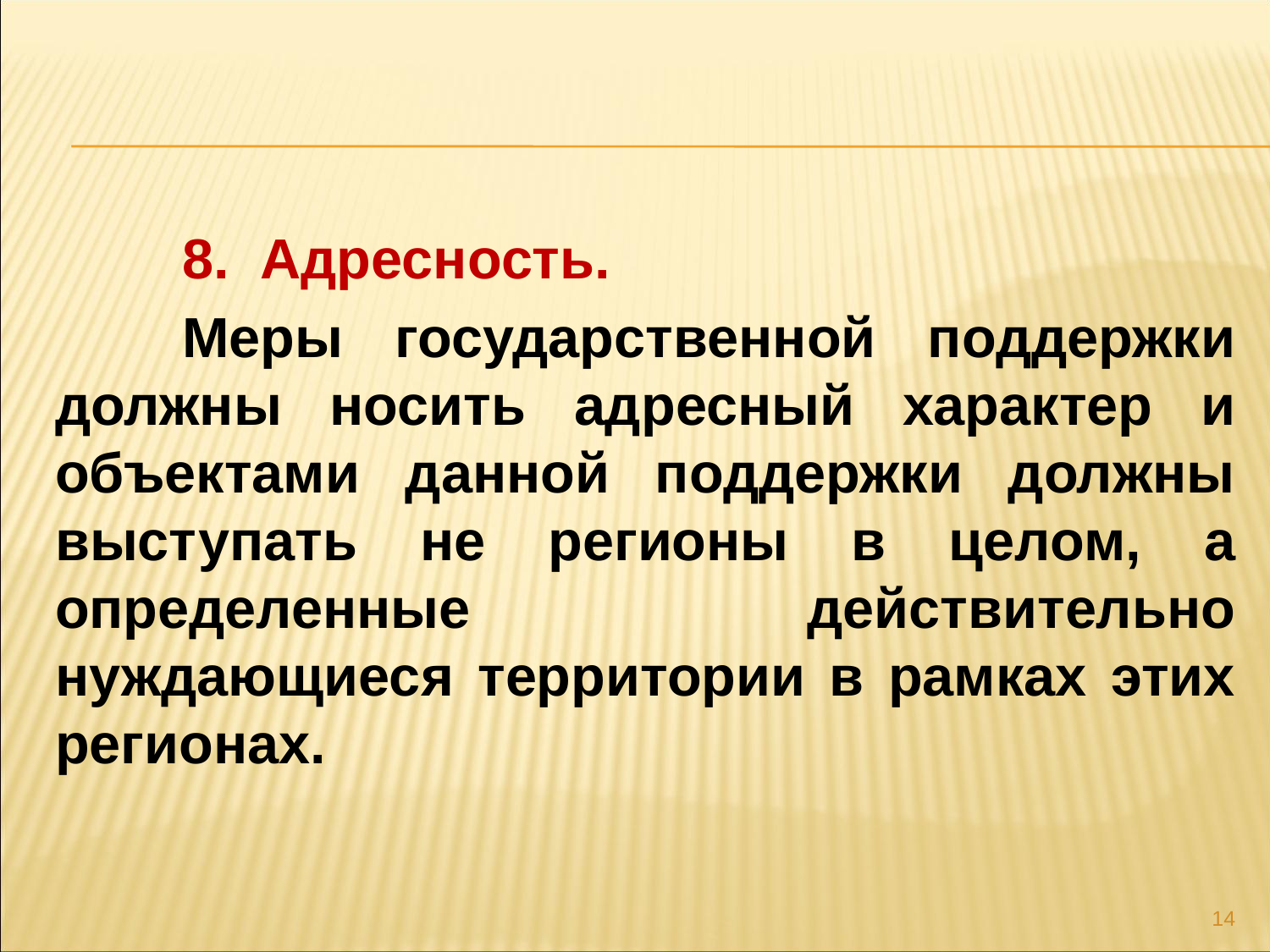

8.  Адресность.
	Меры государственной поддержки должны носить адресный характер и объектами данной поддержки должны выступать не регионы в целом, а определенные действительно нуждающиеся территории в рамках этих регионах.
14